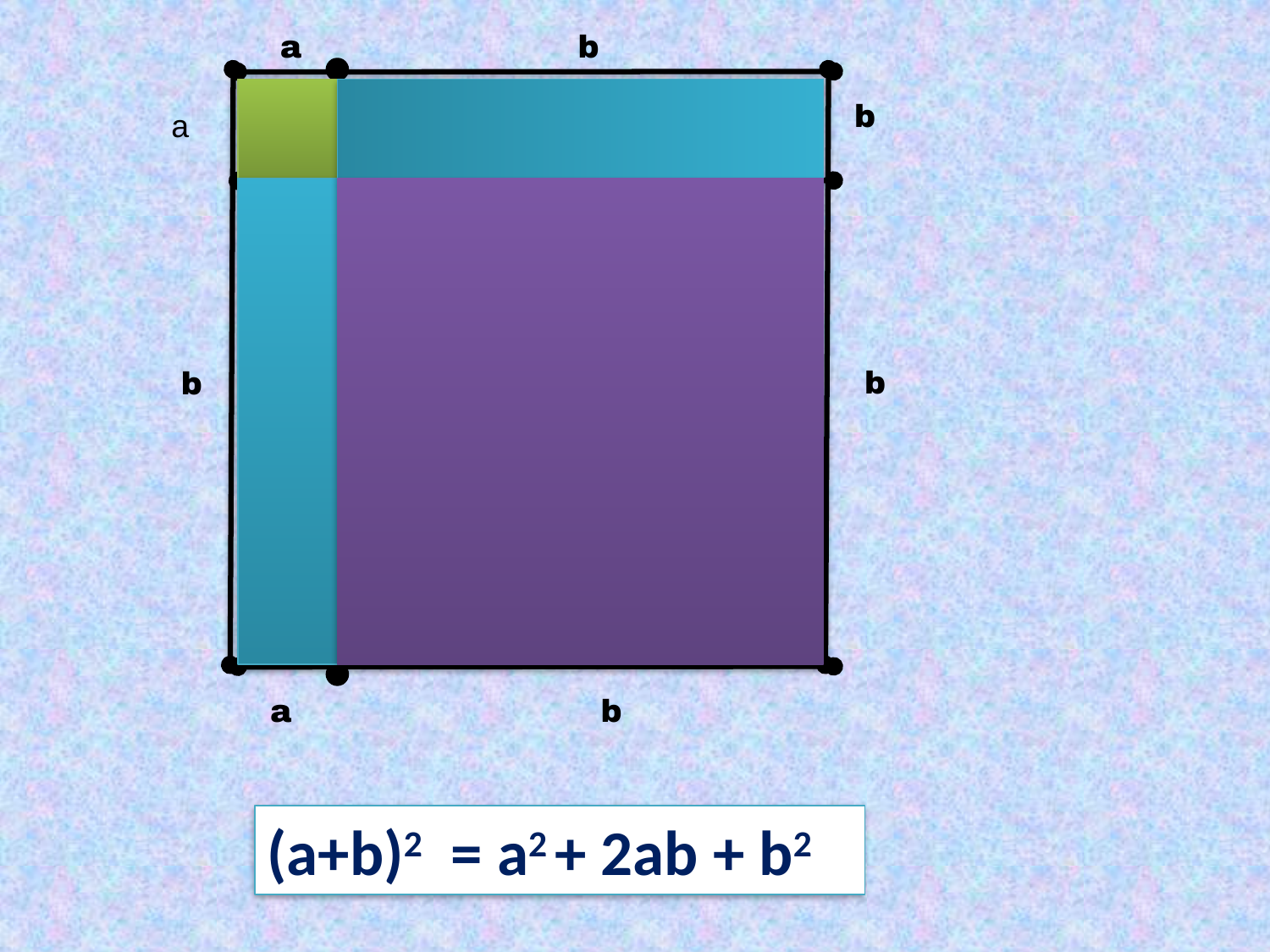

a
b

b
а

b
b

a
b
(a+b)2  = a2 + 2ab + b2